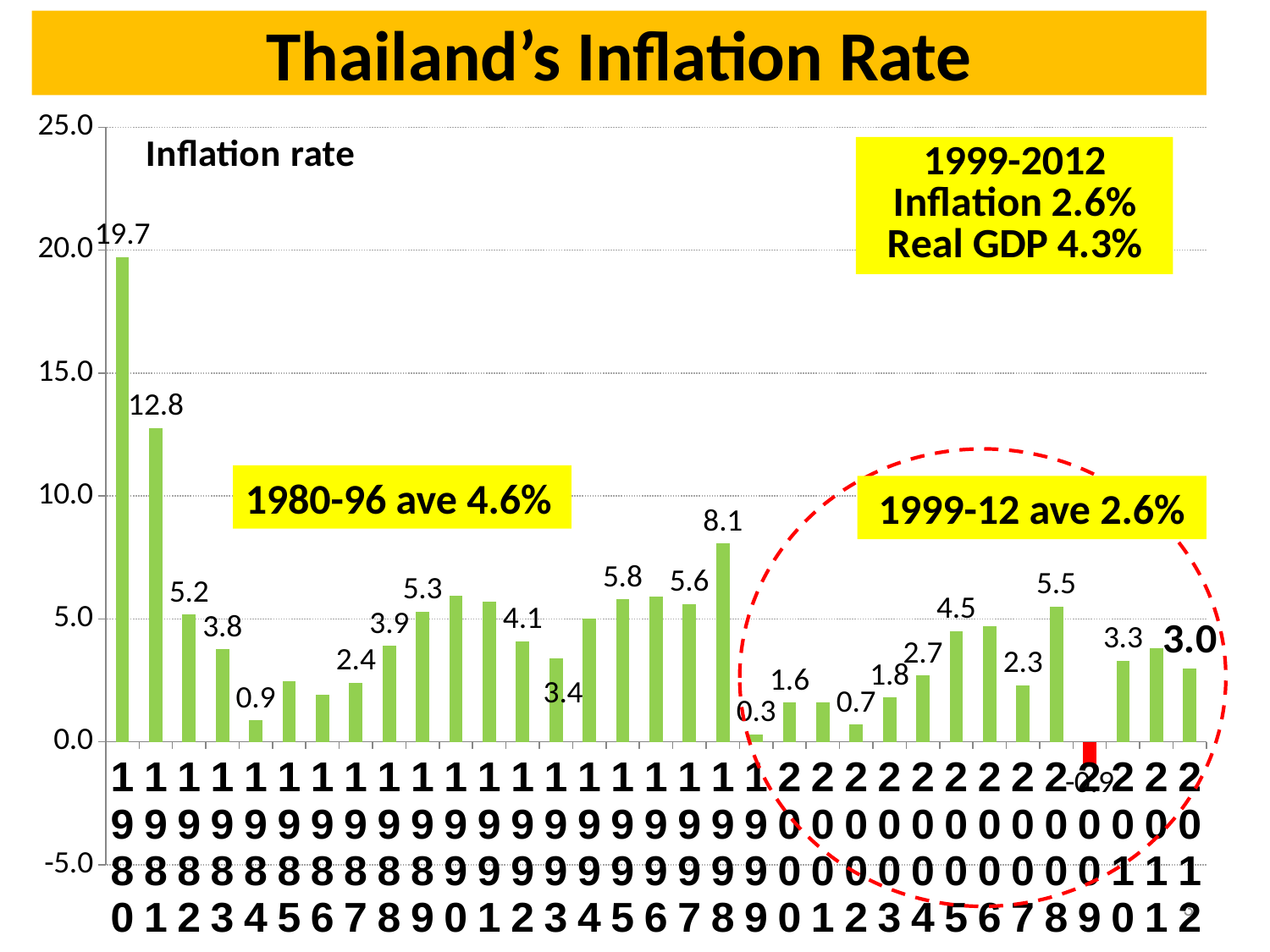

Thailand’s Inflation Rate

### Chart: Inflation rate

| Category | Inflation |
|---|---|
| 1980 | 19.71 |
| 1981 | 12.77 |
| 1982 | 5.18 |
| 1983 | 3.7600000000000002 |
| 1984 | 0.88 |
| 1985 | 2.48 |
| 1986 | 1.9000000000000001 |
| 1987 | 2.4 |
| 1988 | 3.9 |
| 1989 | 5.3 |
| 1990 | 5.930000000000002 |
| 1991 | 5.7 |
| 1992 | 4.1 |
| 1993 | 3.4 |
| 1994 | 5.01 |
| 1995 | 5.79 |
| 1996 | 5.9 |
| 1997 | 5.6 |
| 1998 | 8.07 |
| 1999 | 0.31000000000000016 |
| 2000 | 1.6 |
| 2001 | 1.6 |
| 2002 | 0.7000000000000003 |
| 2003 | 1.8 |
| 2004 | 2.7 |
| 2005 | 4.5 |
| 2006 | 4.7 |
| 2007 | 2.3 |
| 2008 | 5.5 |
| 2009 | -0.9 |
| 2010 | 3.3 |
| 2011 | 3.8099999999999987 |
| 2012 | 2.9899999999999998 |
1980-96 ave 4.6%
1999-12 ave 2.6%
3